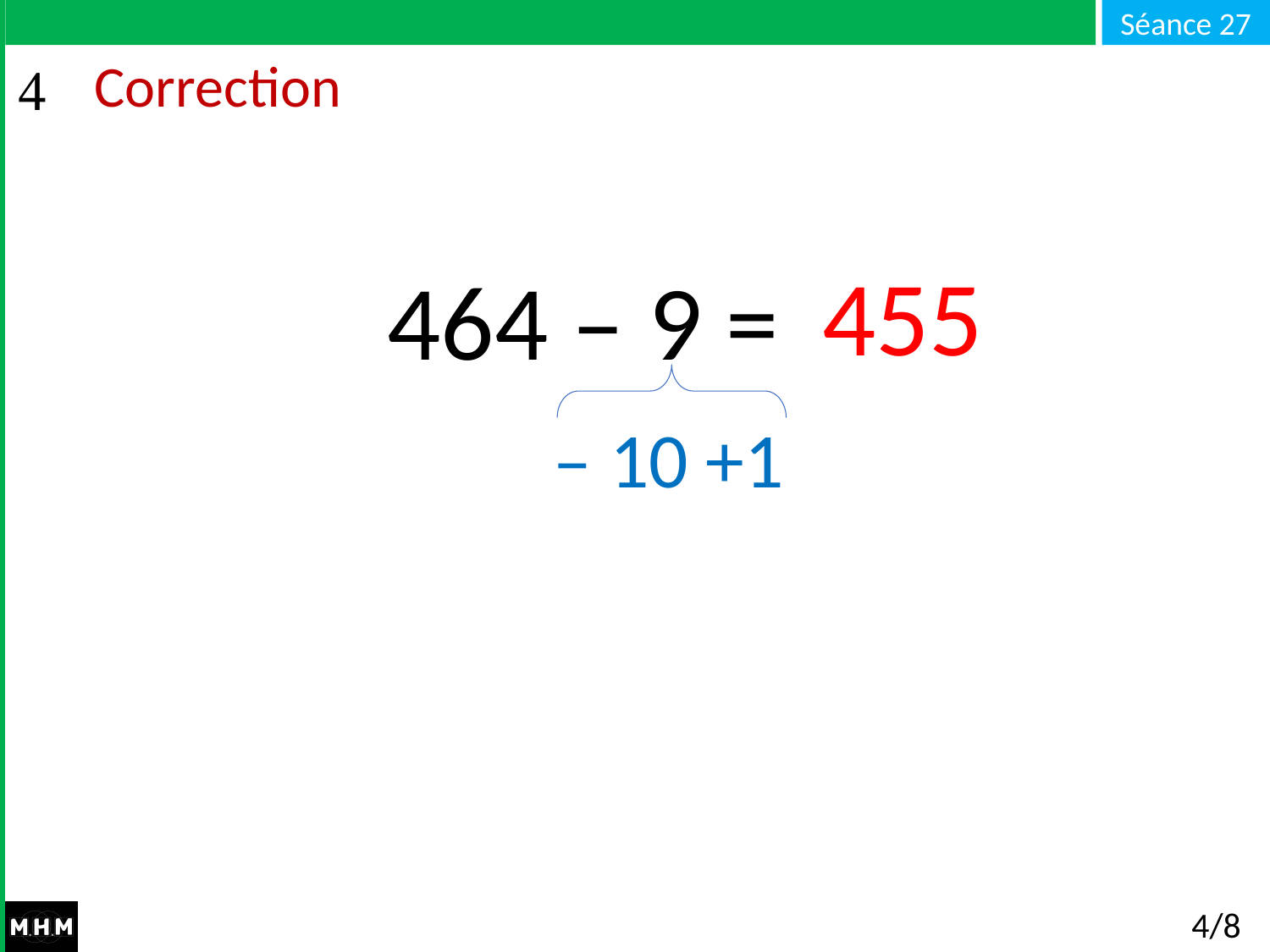

# Correction
455
464 – 9 =

– 10 +1
4/8